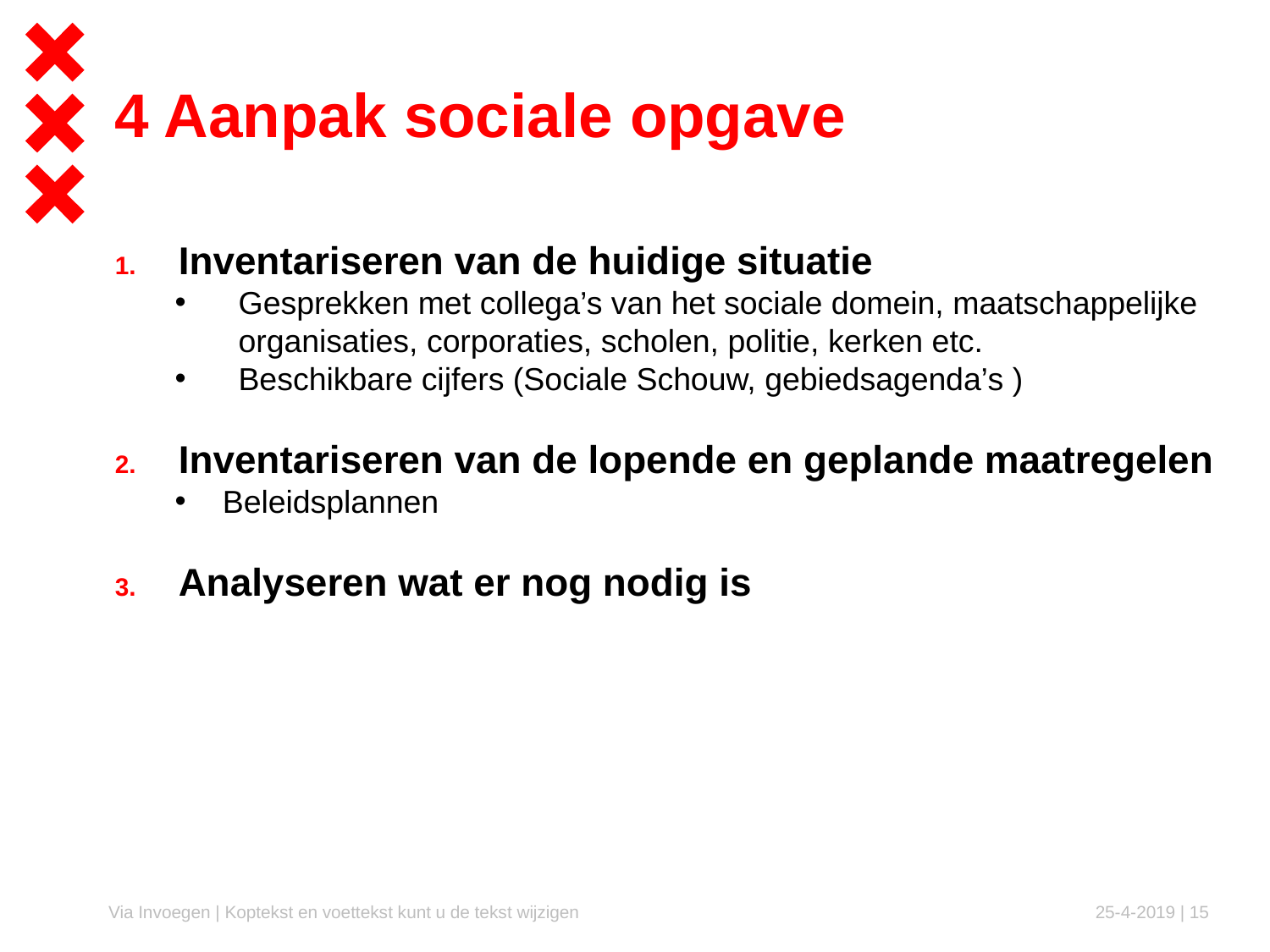

# 4 Aanpak sociale opgave
Inventariseren van de huidige situatie
Gesprekken met collega’s van het sociale domein, maatschappelijke organisaties, corporaties, scholen, politie, kerken etc.
Beschikbare cijfers (Sociale Schouw, gebiedsagenda’s )

Inventariseren van de lopende en geplande maatregelen
Beleidsplannen

Analyseren wat er nog nodig is
Via Invoegen | Koptekst en voettekst kunt u de tekst wijzigen
25-4-2019
| 15